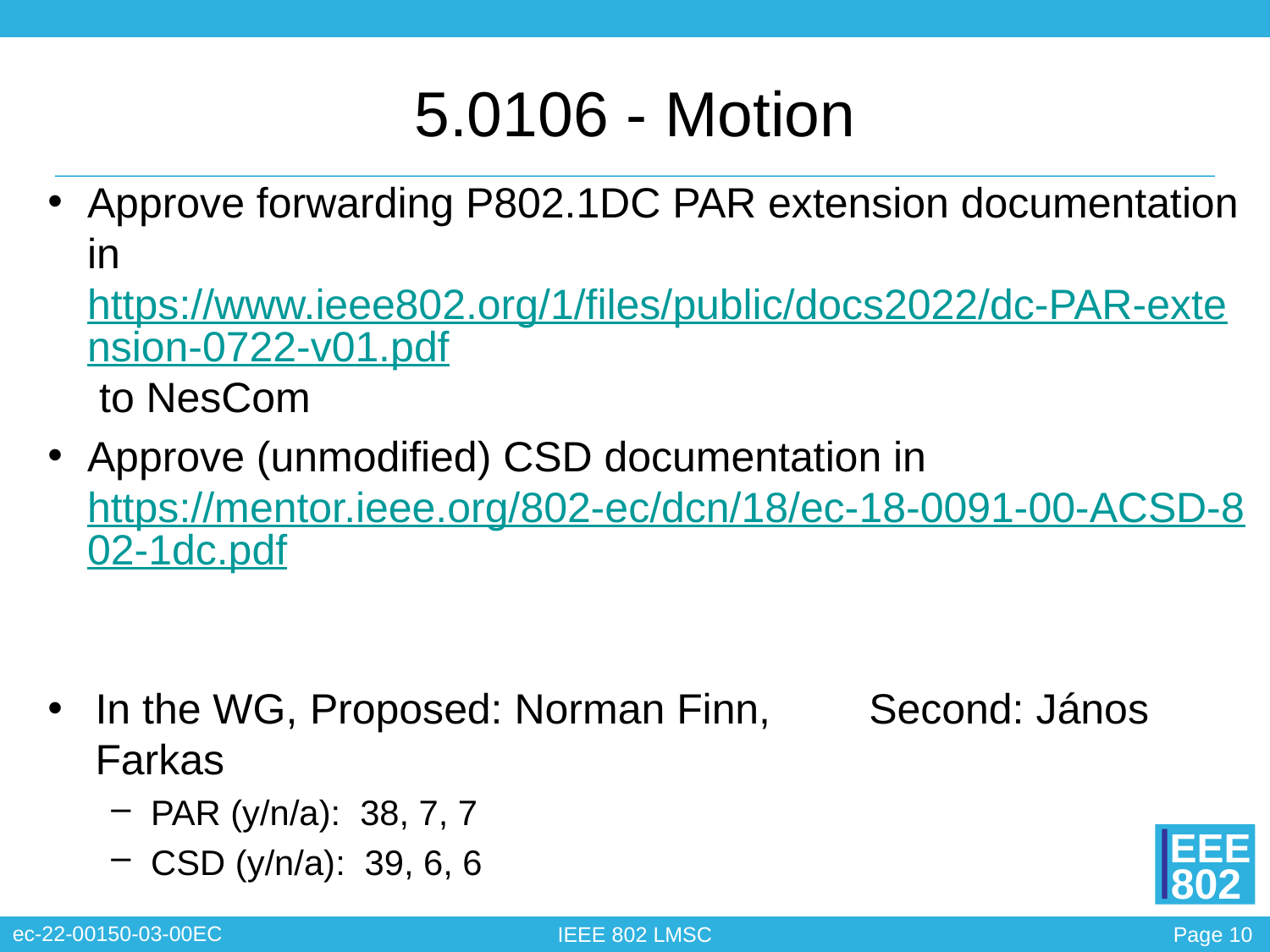

# 5.0106 - Motion
Approve forwarding P802.1DC PAR extension documentation in https://www.ieee802.org/1/files/public/docs2022/dc-PAR-extension-0722-v01.pdf to NesCom
Approve (unmodified) CSD documentation in https://mentor.ieee.org/802-ec/dcn/18/ec-18-0091-00-ACSD-802-1dc.pdf

In the WG, Proposed: Norman Finn,	 Second: János Farkas
PAR (y/n/a):  38, 7, 7
CSD (y/n/a):  39, 6, 6

In EC, mover: Glenn Parsons,	Second:  Roger Marks
(y/n/a): <y>,<n>,<a>